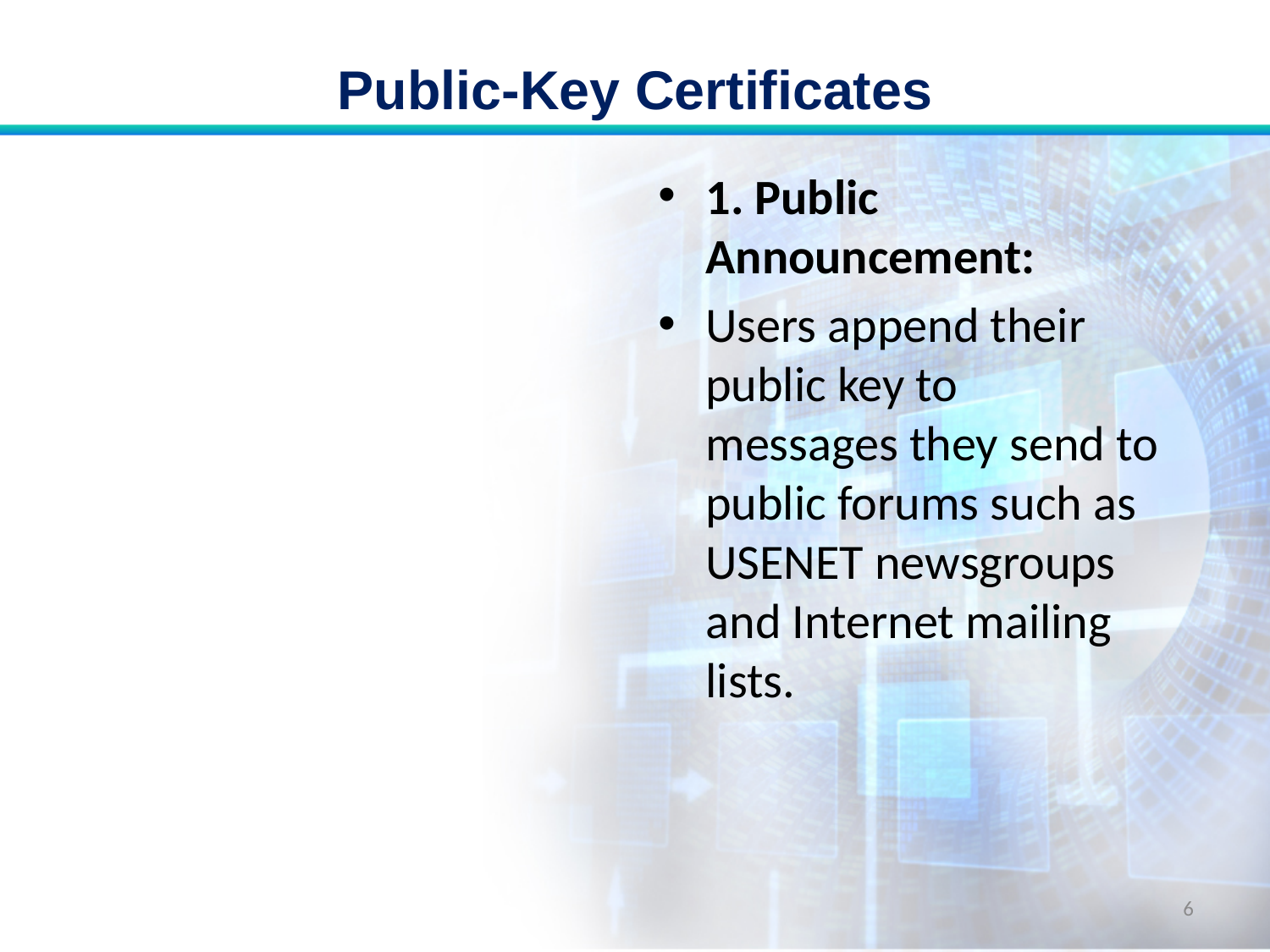

# Public-Key Certificates
1. Public Announcement:
Users append their public key to messages they send to public forums such as USENET newsgroups and Internet mailing lists.

6